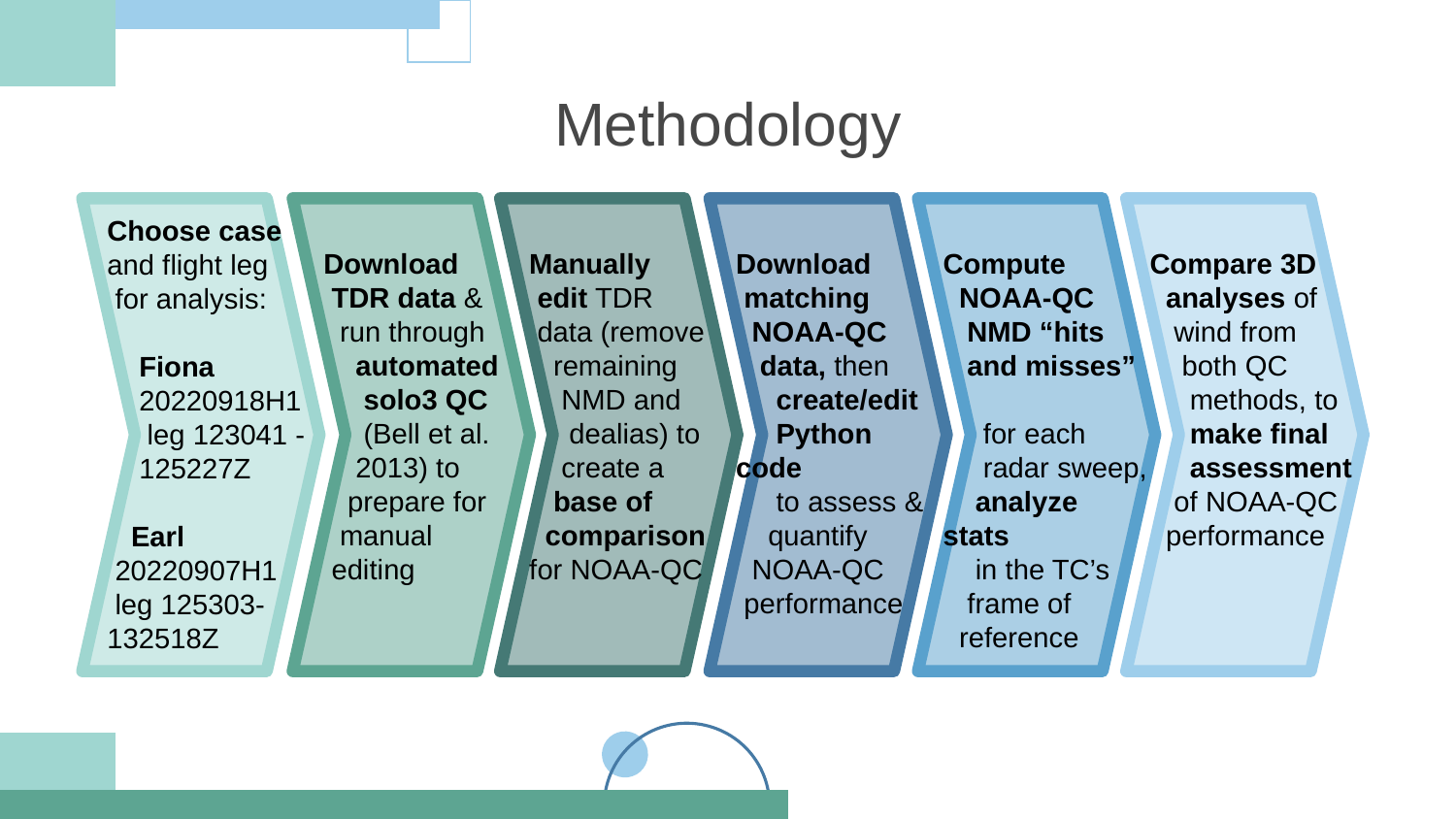

# Methodology

Choose case
and flight leg
 for analysis:

    Fiona
    20220918H1
     leg 123041 -
    125227Z

   Earl
 20220907H1
 leg 125303-
132518Z

 Download
  TDR data &
   run through
     automated
      solo3 QC
      (Bell et al.
     2013) to
    prepare for
   manual
  editing
Manually
 edit TDR
 data (remove
   remaining
    NMD and
     dealias) to
    create a
   base of
  comparison for NOAA-QC
Download
 matching
  NOAA-QC
   data, then
     create/edit
     Python code
     to assess &
    quantify
  NOAA-QC
 performance
Compute
  NOAA-QC
   NMD “hits
   and misses”
     for each
     radar sweep,
    analyze stats
    in the TC’s
   frame of
  reference
Compare 3D
  analyses of
   wind from
    both QC
     methods, to
     make final
     assessment
   of NOAA-QC
  performance